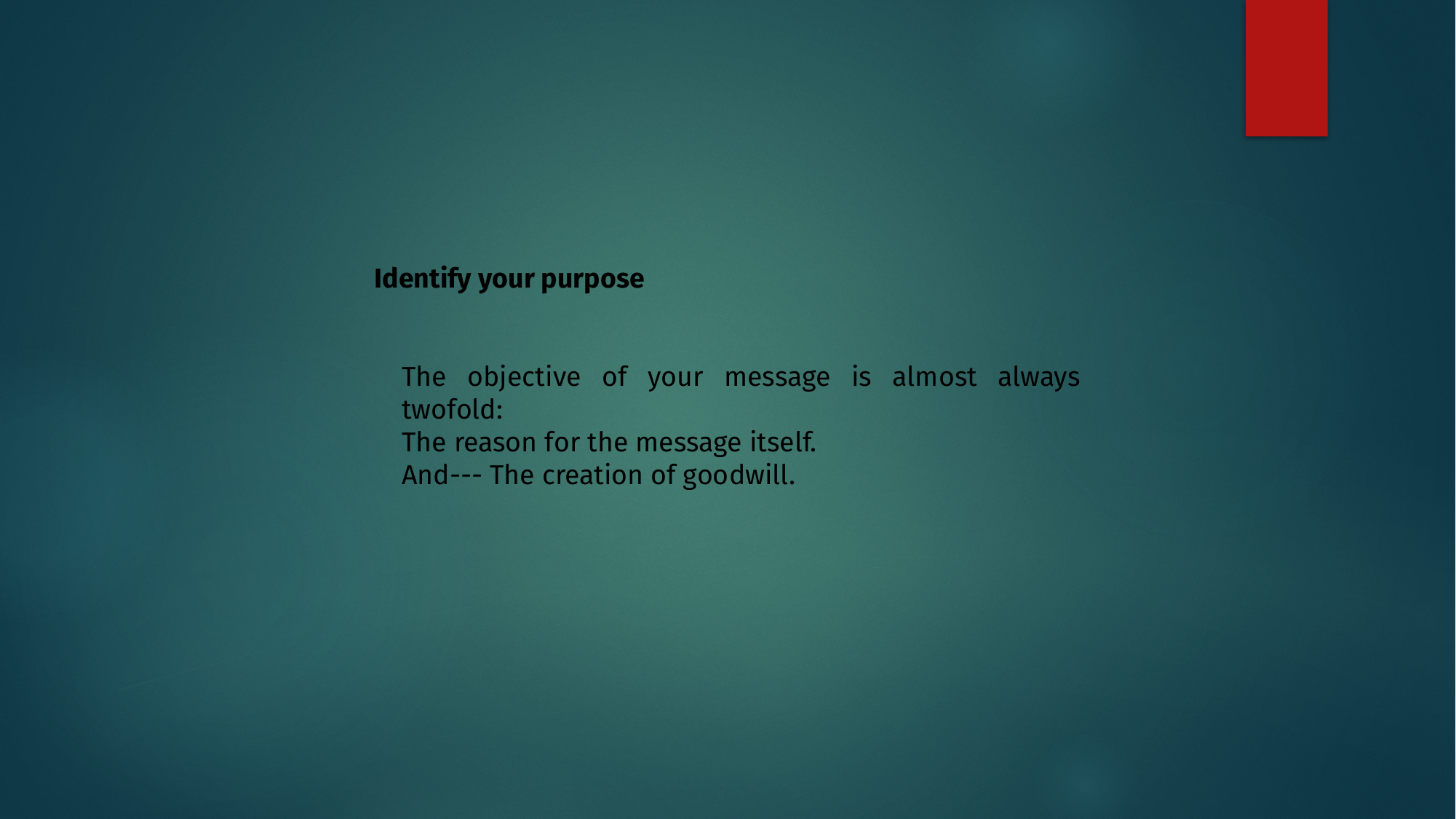

Identify your purpose

The objective of your message is almost always twofold:
The reason for the message itself.
And--- The creation of goodwill.